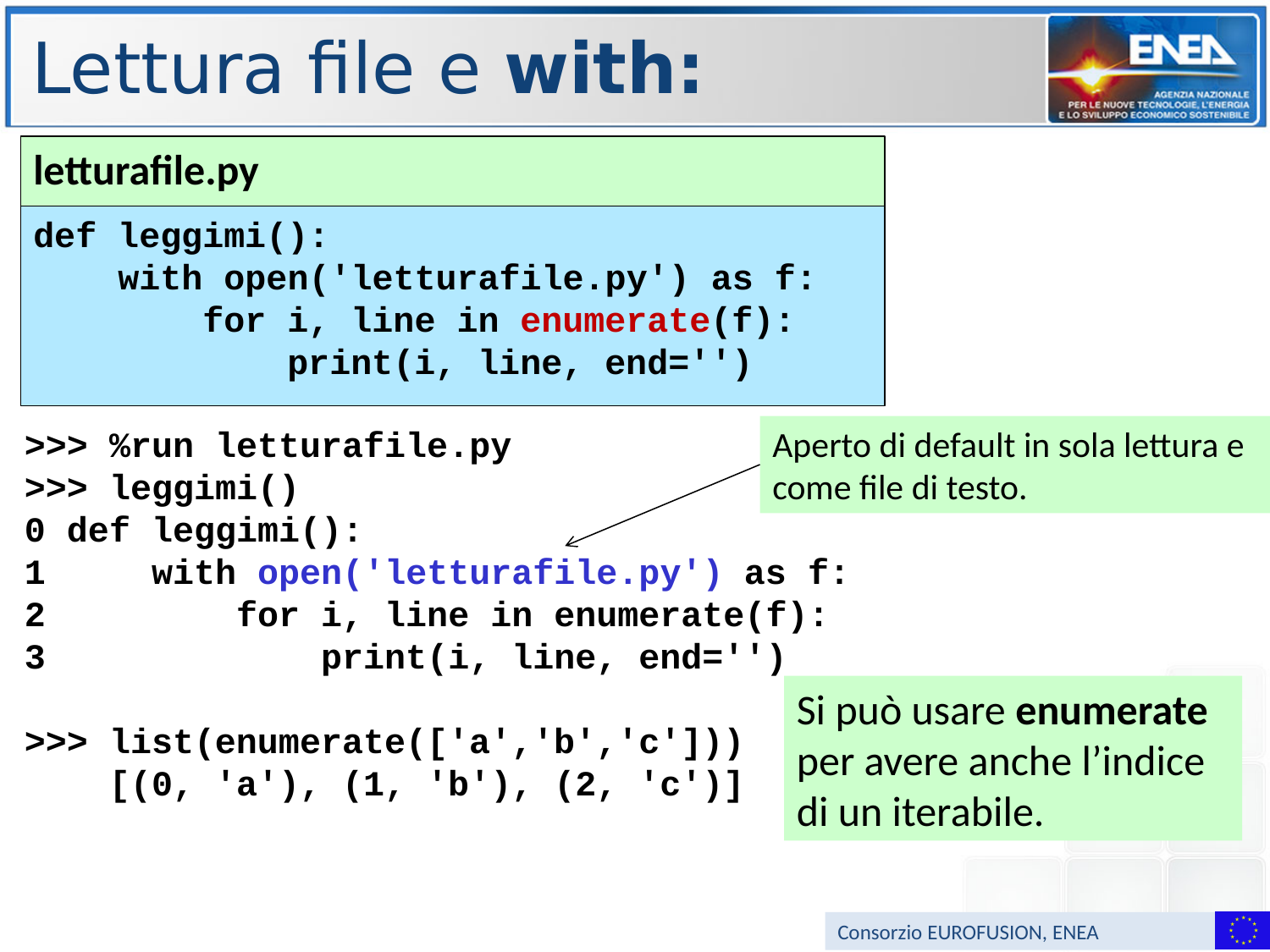

# Lettura file e with:
letturafile.py
def leggimi():
    with open('letturafile.py') as f:
        for i, line in enumerate(f):
            print(i, line, end='')
>>> %run letturafile.py
>>> leggimi()
0 def leggimi():
1     with open('letturafile.py') as f:
2         for i, line in enumerate(f):
3             print(i, line, end='')

>>> list(enumerate(['a','b','c']))
    [(0, 'a'), (1, 'b'), (2, 'c')]

Aperto di default in sola lettura e come file di testo.
Si può usare enumerate per avere anche l’indice di un iterabile.